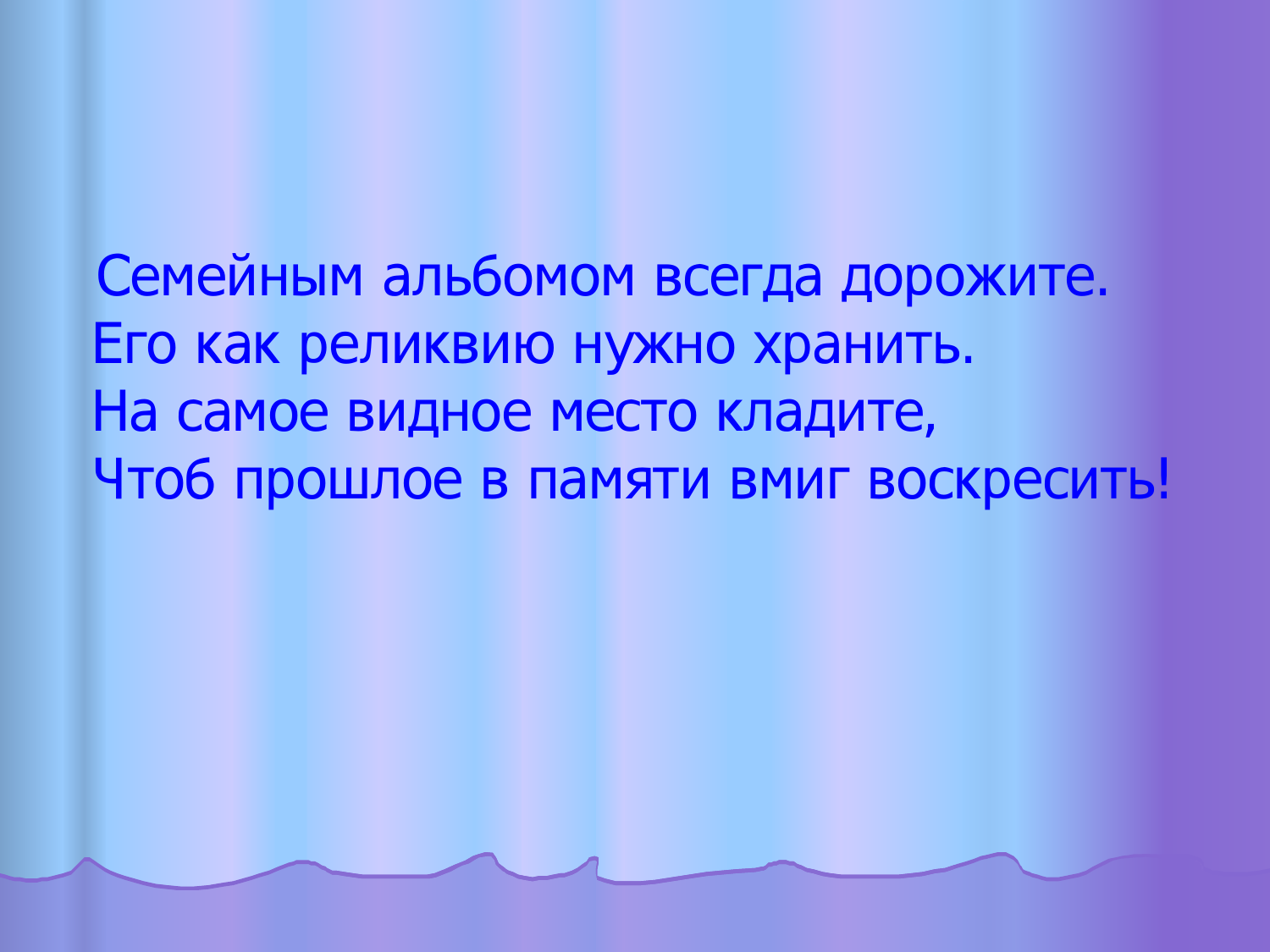

Семейным альбомом всегда дорожите.
Его как реликвию нужно хранить.
На самое видное место кладите,
Чтоб прошлое в памяти вмиг воскресить!